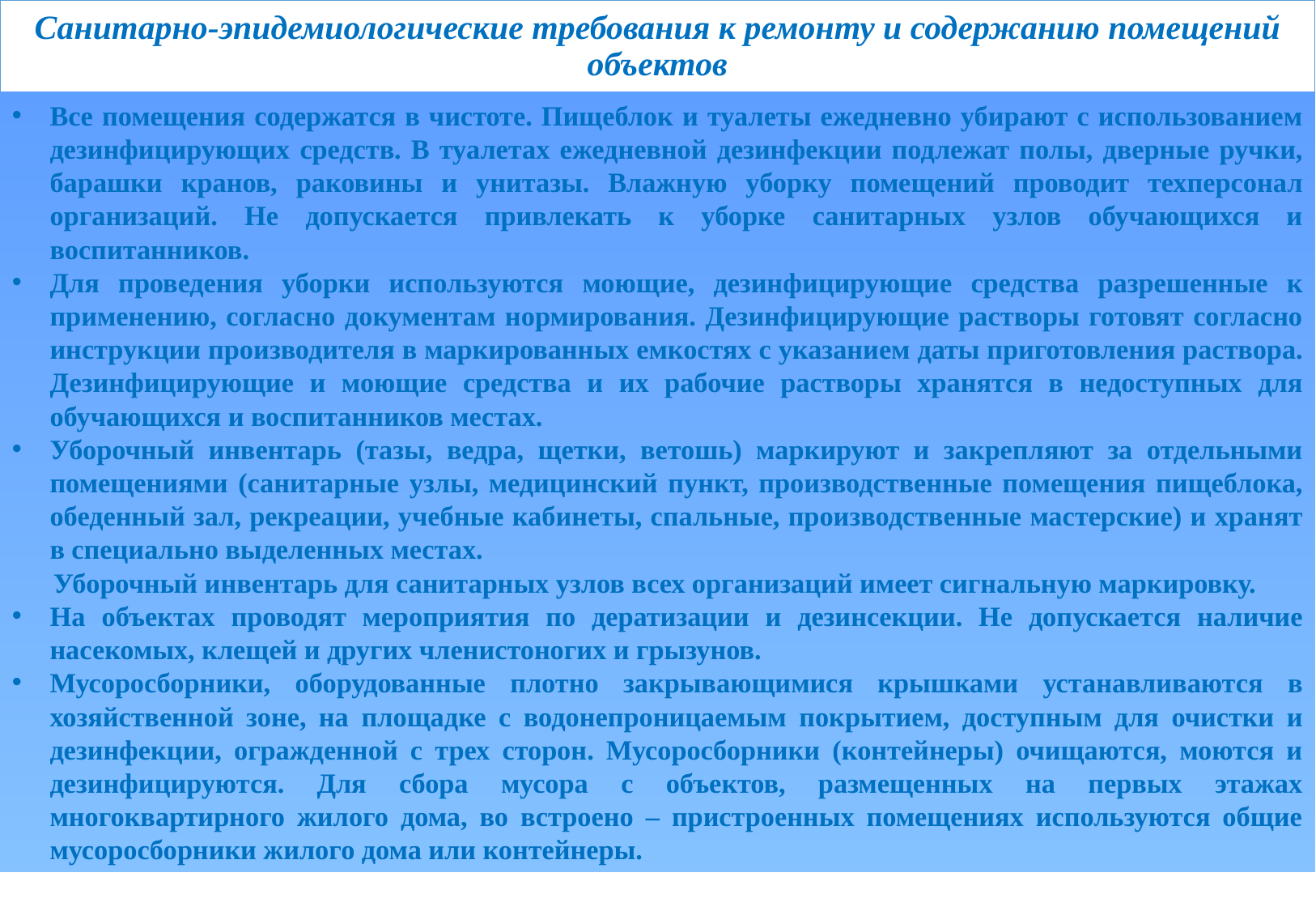

# Санитарно-эпидемиологические требования к ремонту и содержанию помещений объектов
Все помещения содержатся в чистоте. Пищеблок и туалеты ежедневно убирают с использованием дезинфицирующих средств. В туалетах ежедневной дезинфекции подлежат полы, дверные ручки, барашки кранов, раковины и унитазы. Влажную уборку помещений проводит техперсонал организаций. Не допускается привлекать к уборке санитарных узлов обучающихся и воспитанников.
Для проведения уборки используются моющие, дезинфицирующие средства разрешенные к применению, согласно документам нормирования. Дезинфицирующие растворы готовят согласно инструкции производителя в маркированных емкостях с указанием даты приготовления раствора. Дезинфицирующие и моющие средства и их рабочие растворы хранятся в недоступных для обучающихся и воспитанников местах.
Уборочный инвентарь (тазы, ведра, щетки, ветошь) маркируют и закрепляют за отдельными помещениями (санитарные узлы, медицинский пункт, производственные помещения пищеблока, обеденный зал, рекреации, учебные кабинеты, спальные, производственные мастерские) и хранят в специально выделенных местах.
      Уборочный инвентарь для санитарных узлов всех организаций имеет сигнальную маркировку.
На объектах проводят мероприятия по дератизации и дезинсекции. Не допускается наличие насекомых, клещей и других членистоногих и грызунов.
Мусоросборники, оборудованные плотно закрывающимися крышками устанавливаются в хозяйственной зоне, на площадке с водонепроницаемым покрытием, доступным для очистки и дезинфекции, огражденной с трех сторон. Мусоросборники (контейнеры) очищаются, моются и дезинфицируются. Для сбора мусора с объектов, размещенных на первых этажах многоквартирного жилого дома, во встроено – пристроенных помещениях используются общие мусоросборники жилого дома или контейнеры.